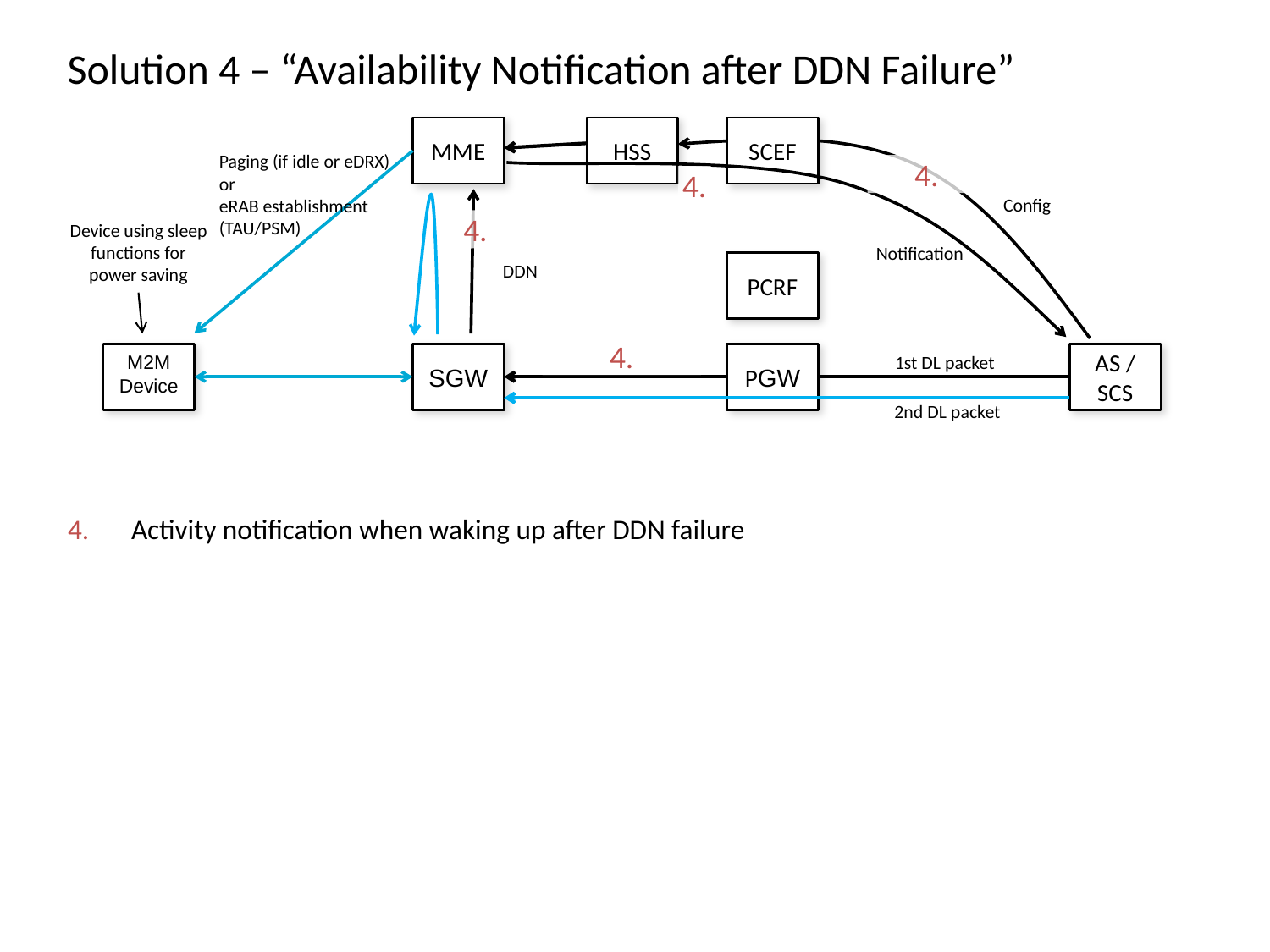

# Solution 4 – “Availability Notification after DDN Failure”
MME
HSS
SCEF

Paging (if idle or eDRX) or
eRAB establishment (TAU/PSM)

4.

4.
Config

4.
Device using sleep functions for power saving
Notification
PCRF
DDN
4.
M2M Device
SGW
PGW
AS / SCS
1st DL packet
2nd DL packet
Activity notification when waking up after DDN failure